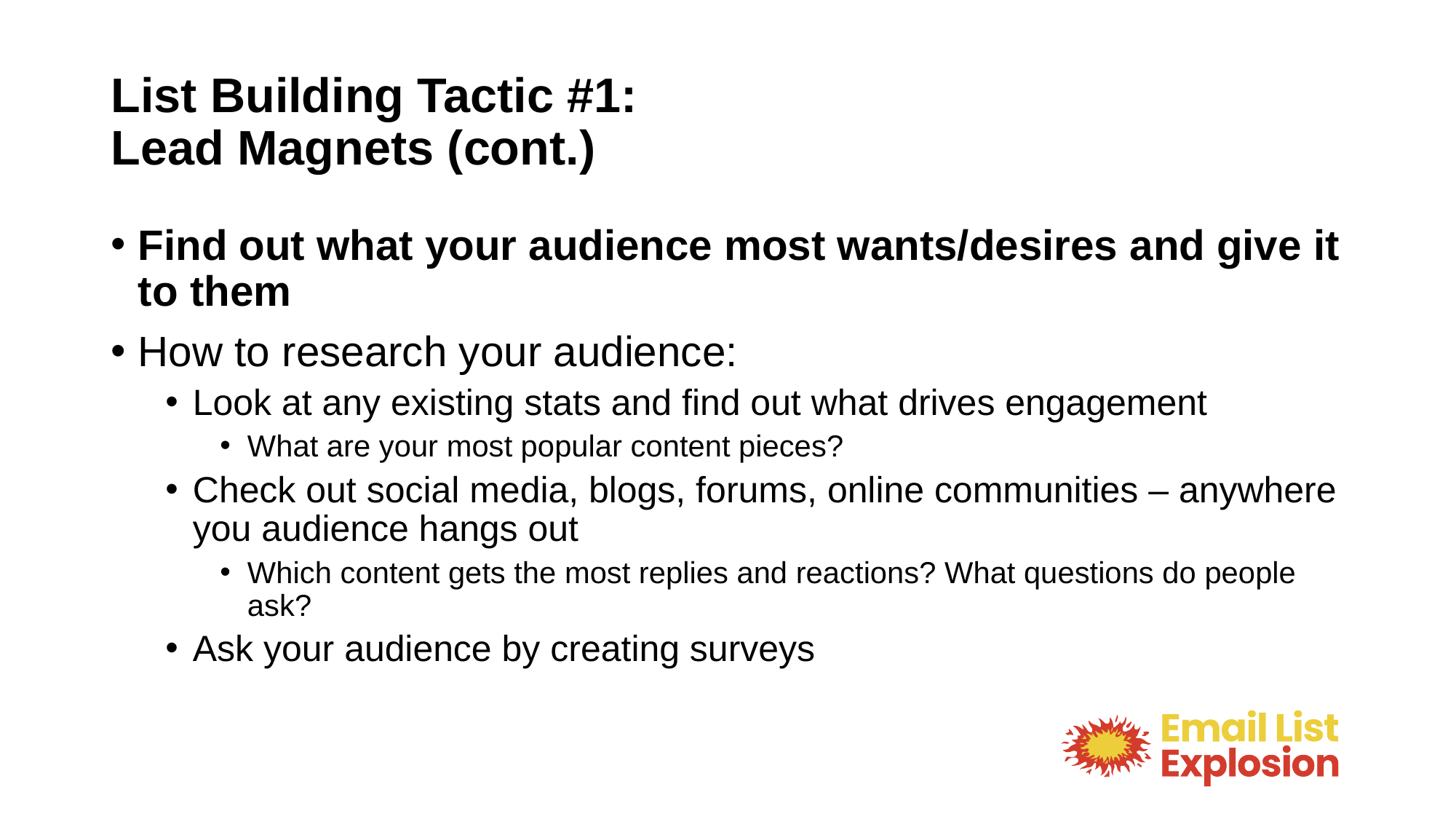

# List Building Tactic #1: Lead Magnets (cont.)
Find out what your audience most wants/desires and give it to them
How to research your audience:
Look at any existing stats and find out what drives engagement
What are your most popular content pieces?
Check out social media, blogs, forums, online communities – anywhere you audience hangs out
Which content gets the most replies and reactions? What questions do people ask?
Ask your audience by creating surveys